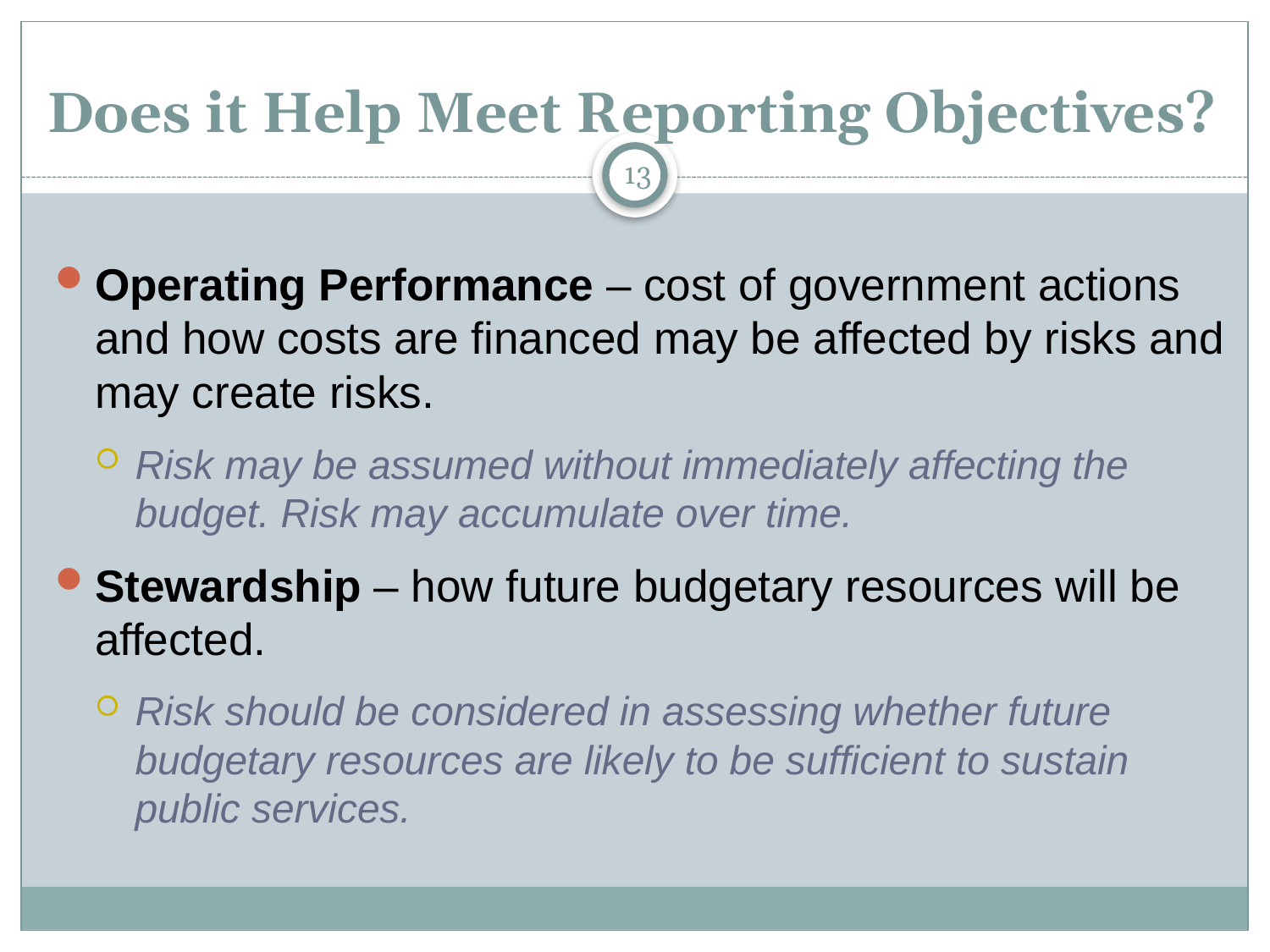

# Does it Help Meet Reporting Objectives?
13

Operating Performance – cost of government actions and how costs are financed may be affected by risks and may create risks.
Risk may be assumed without immediately affecting the   budget. Risk may accumulate over time.
Stewardship – how future budgetary resources will be affected.
Risk should be considered in assessing whether future budgetary resources are likely to be sufficient to sustain public services.